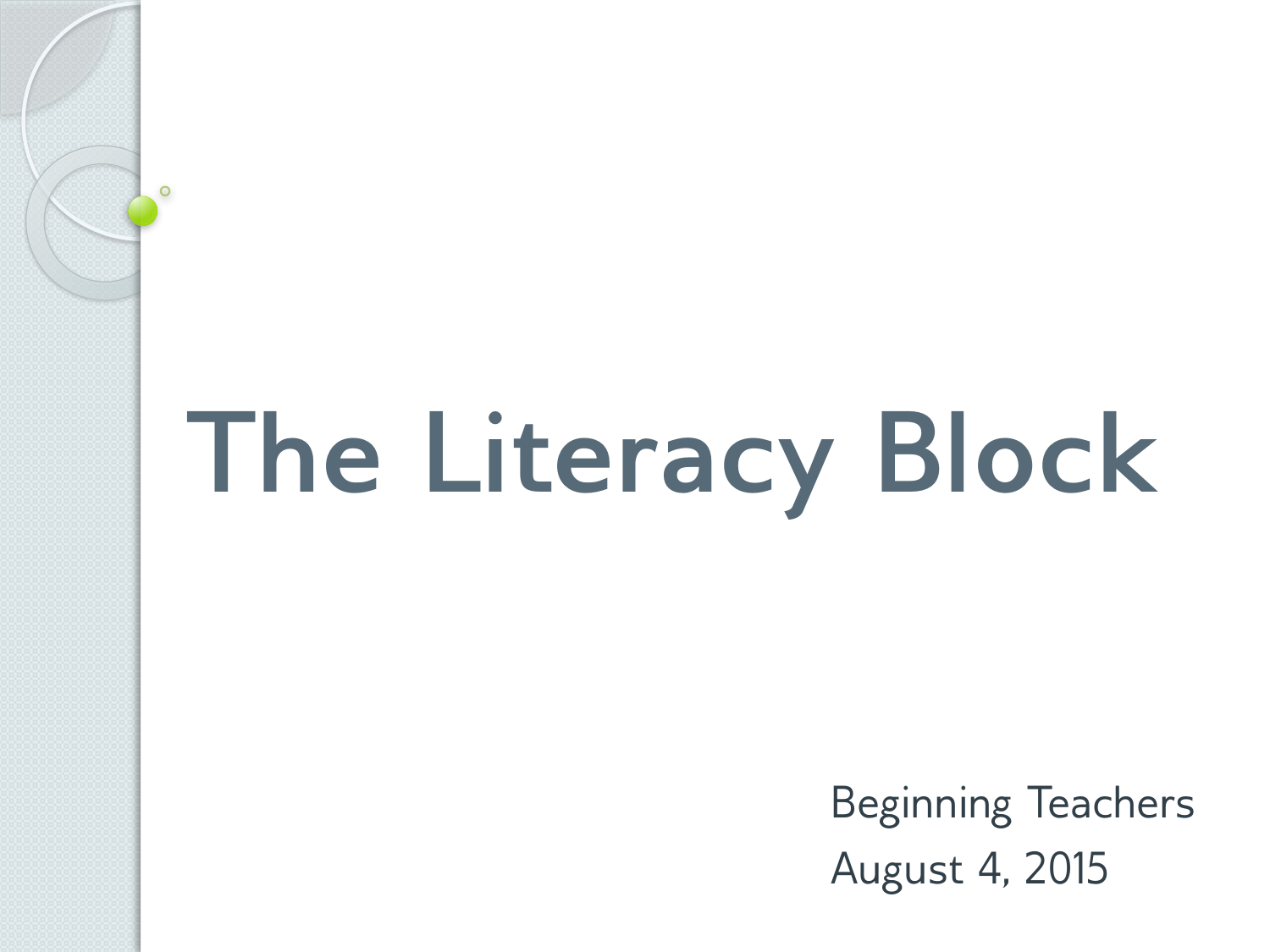

# The Literacy Block
Beginning Teachers
August 4, 2015